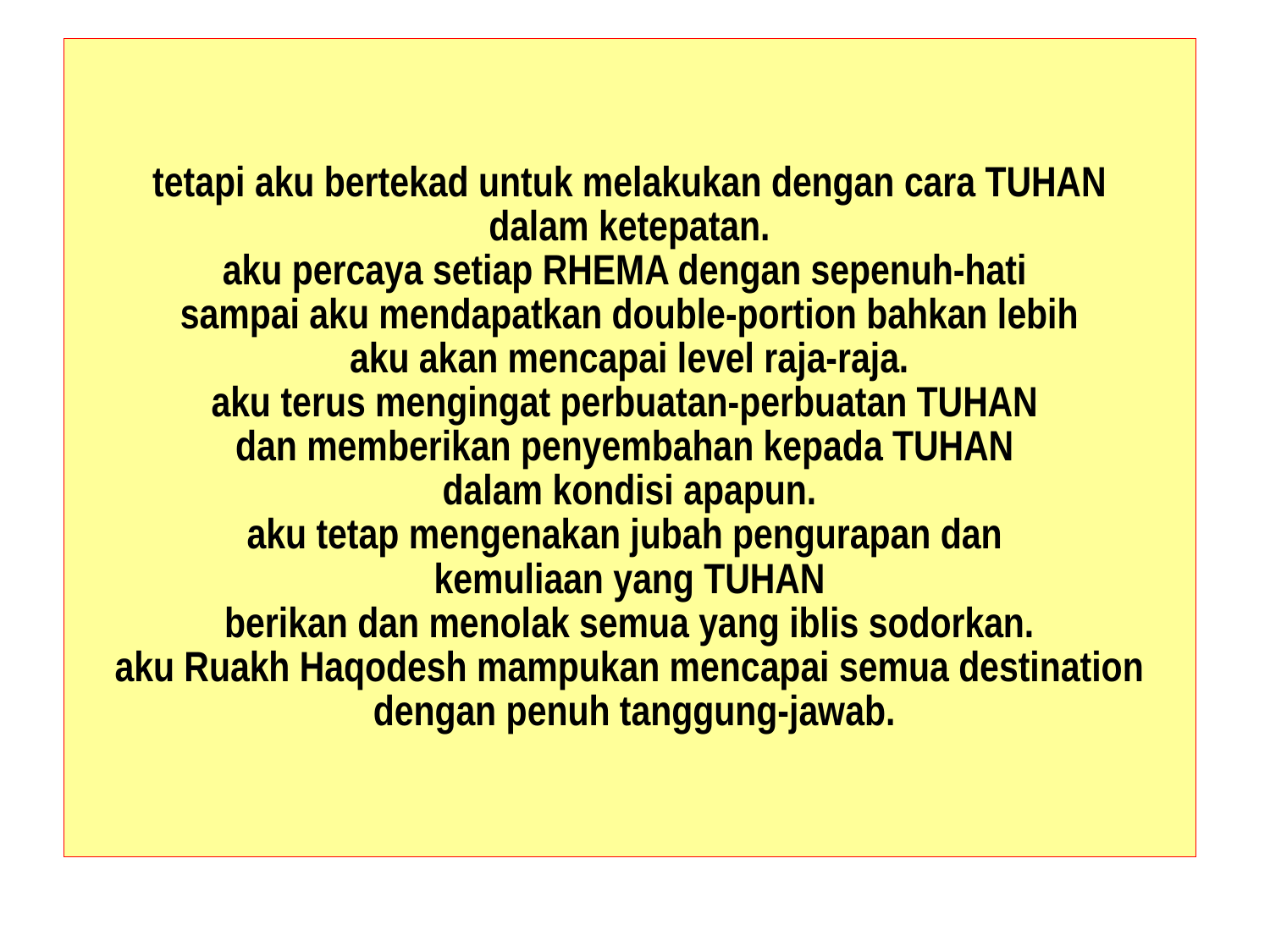

# tetapi aku bertekad untuk melakukan dengan cara TUHAN dalam ketepatan. aku percaya setiap RHEMA dengan sepenuh-hati sampai aku mendapatkan double-portion bahkan lebih aku akan mencapai level raja-raja. aku terus mengingat perbuatan-perbuatan TUHAN dan memberikan penyembahan kepada TUHAN dalam kondisi apapun. aku tetap mengenakan jubah pengurapan dan kemuliaan yang TUHAN berikan dan menolak semua yang iblis sodorkan. aku Ruakh Haqodesh mampukan mencapai semua destination dengan penuh tanggung-jawab.